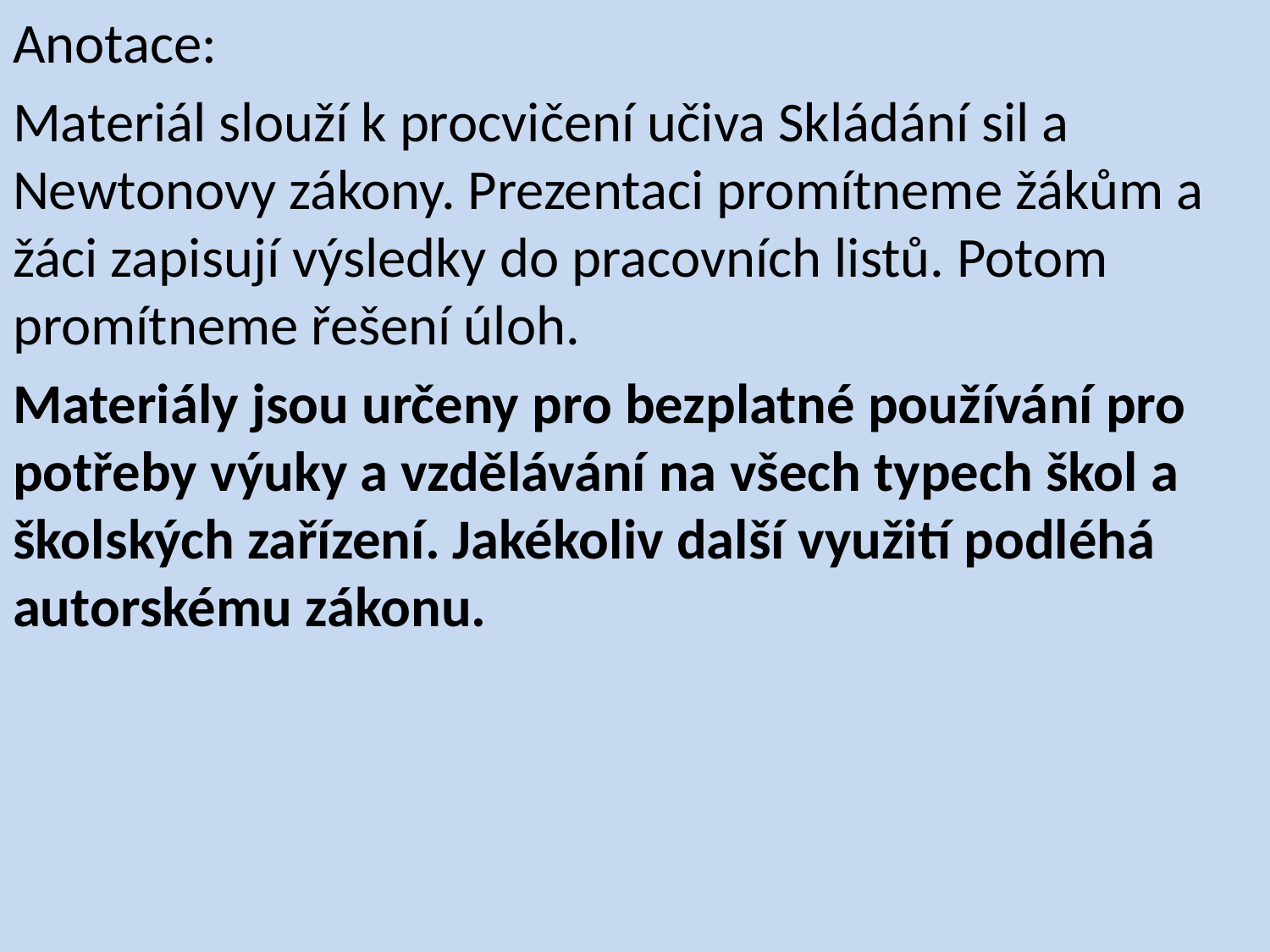

Anotace:
Materiál slouží k procvičení učiva Skládání sil a Newtonovy zákony. Prezentaci promítneme žákům a žáci zapisují výsledky do pracovních listů. Potom promítneme řešení úloh.
Materiály jsou určeny pro bezplatné používání pro potřeby výuky a vzdělávání na všech typech škol a školských zařízení. Jakékoliv další využití podléhá autorskému zákonu.

#